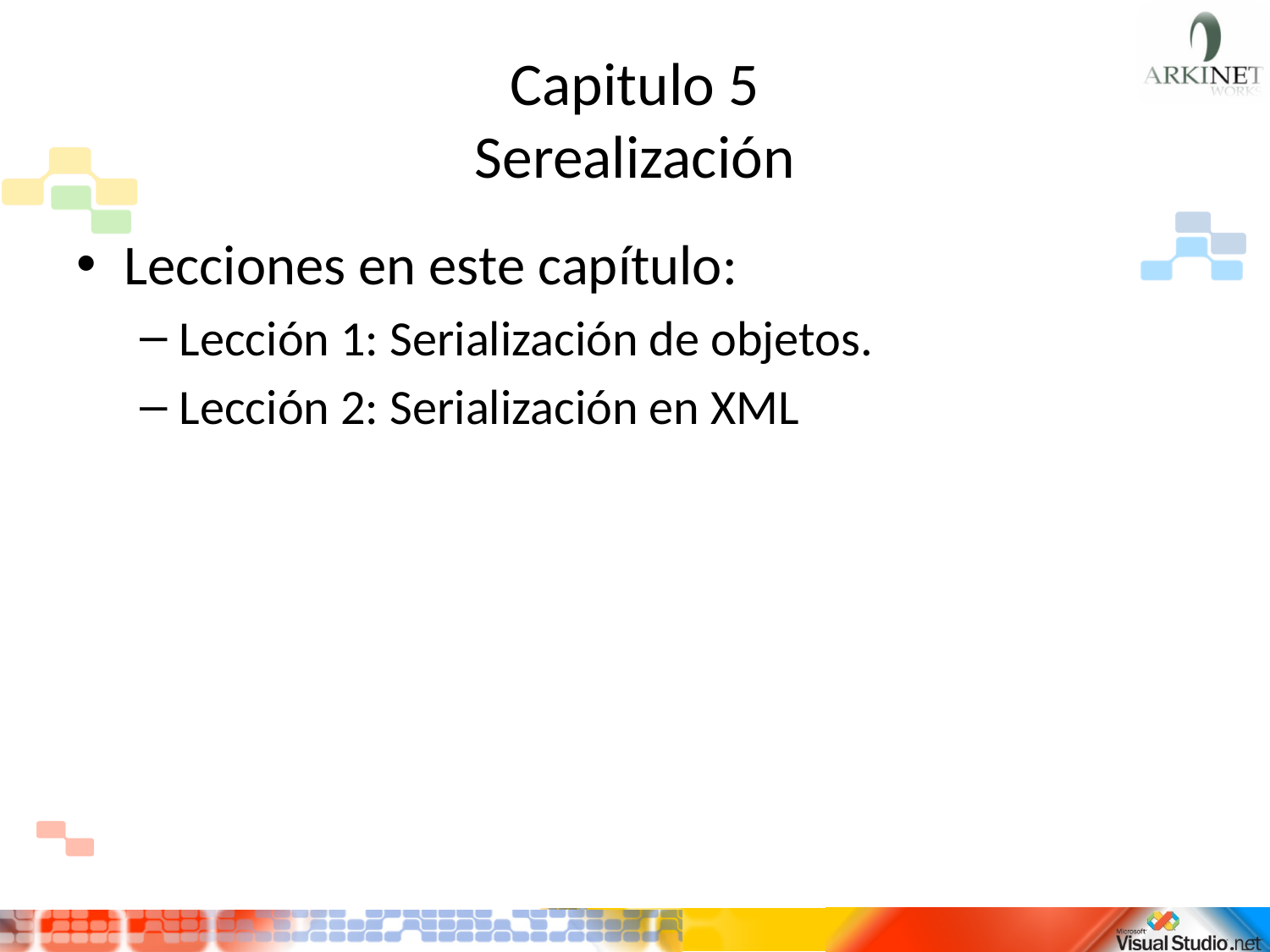

# Capitulo 5 Serealización
Lecciones en este capítulo:
Lección 1: Serialización de objetos.
Lección 2: Serialización en XML